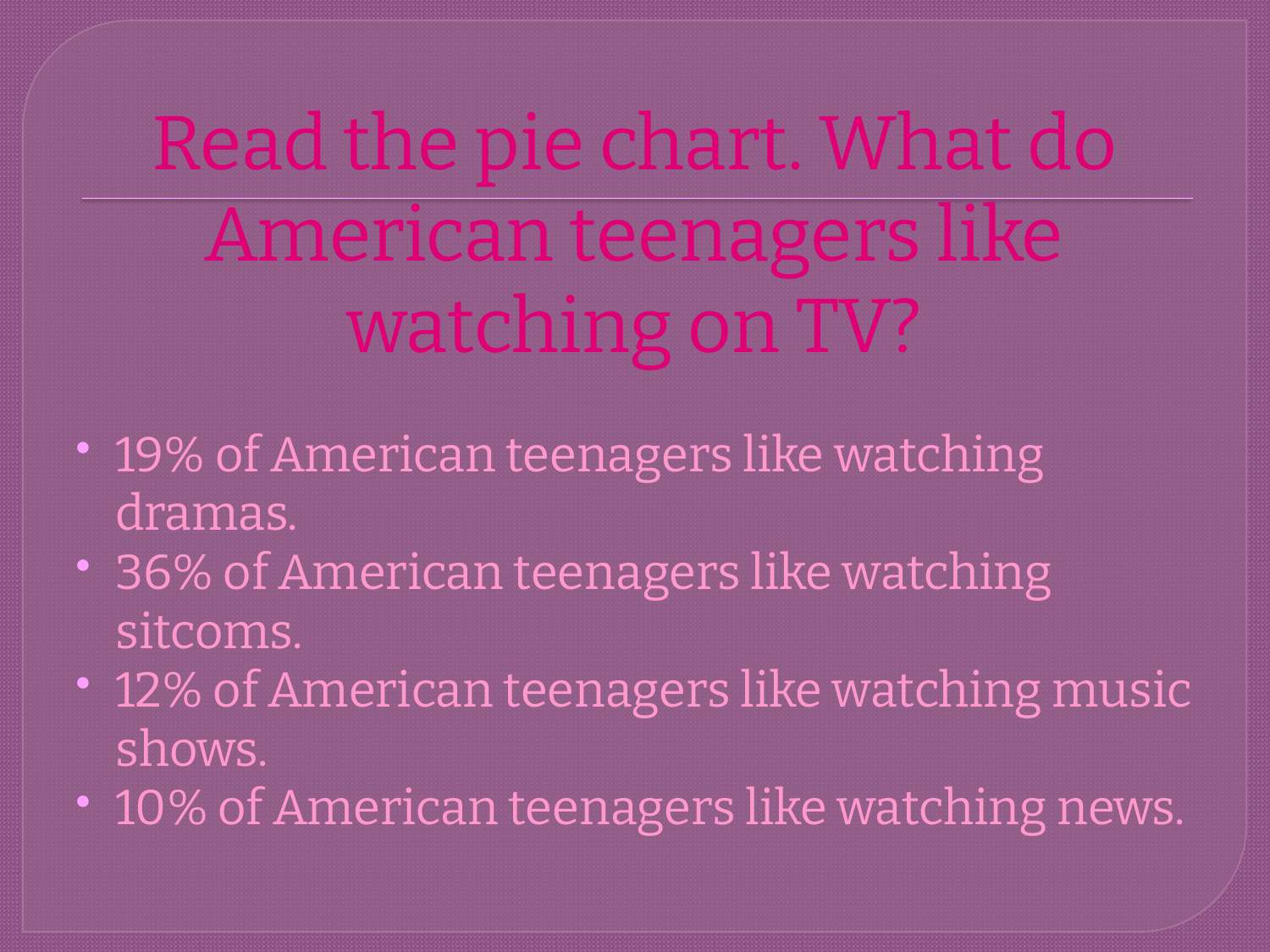

# Read the pie chart. What do American teenagers like watching on TV?
19% of American teenagers like watching dramas.
36% of American teenagers like watching sitcoms.
12% of American teenagers like watching music shows.
10% of American teenagers like watching news.